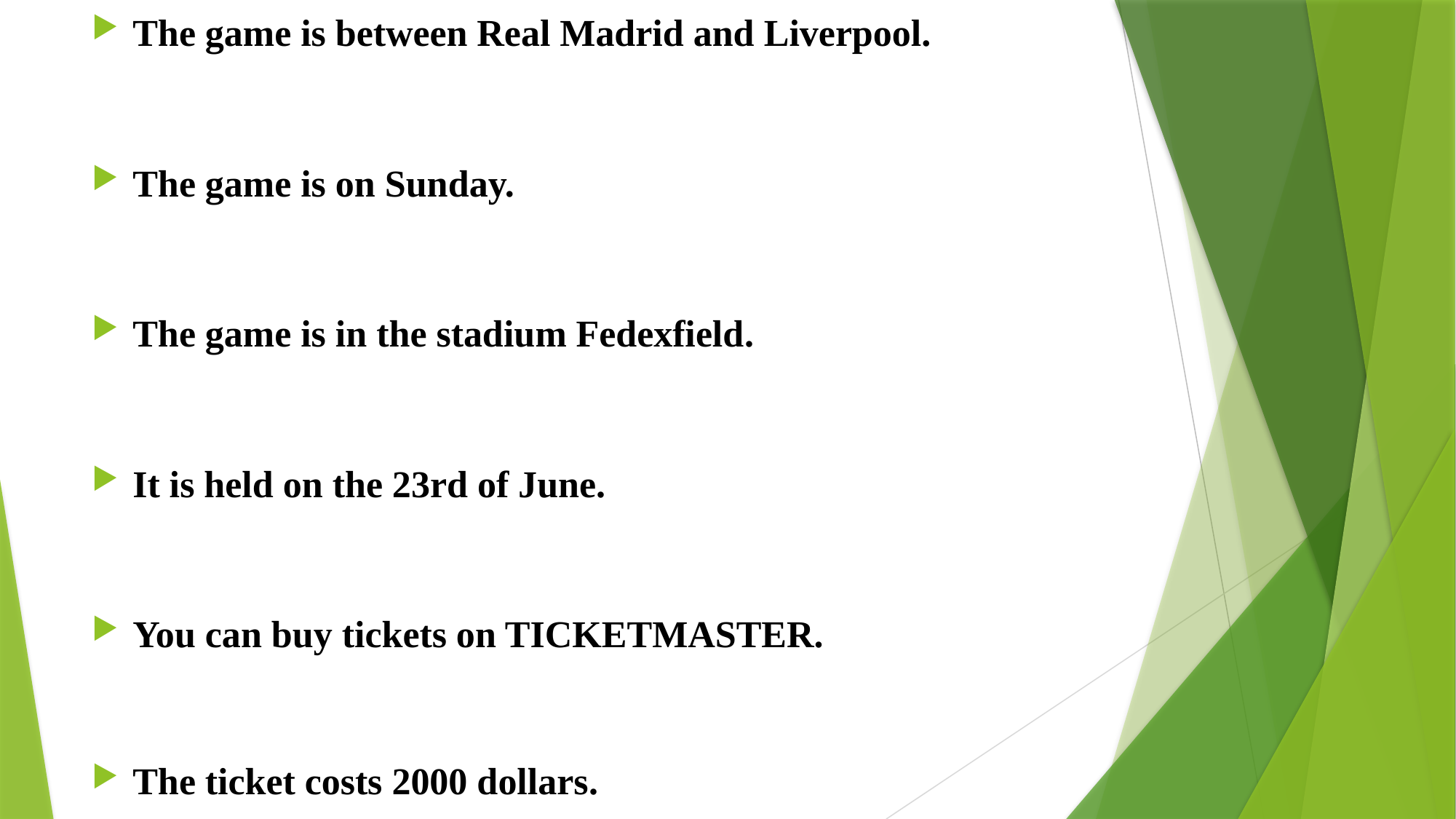

The game is between Real Madrid and Liverpool.

The game is on Sunday.

The game is in the stadium Fedexfield.

It is held on the 23rd of June.

You can buy tickets on TICKETMASTER.

The ticket costs 2000 dollars.

#